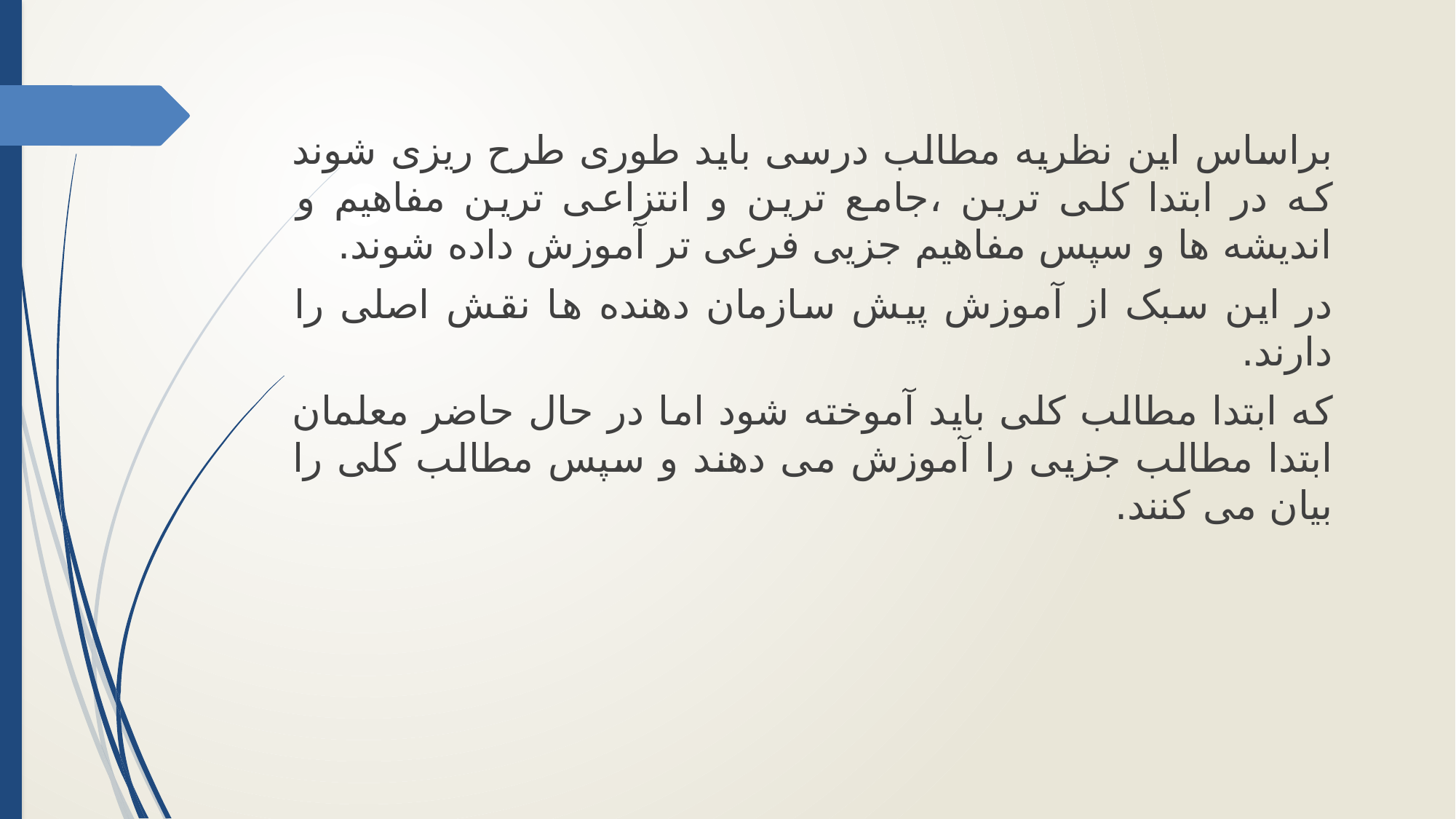

براساس این نظریه مطالب درسی باید طوری طرح ریزی شوند که در ابتدا کلی ترین ،جامع ترین و انتزاعی ترین مفاهیم و اندیشه ها و سپس مفاهیم جزیی فرعی تر آموزش داده شوند.
در این سبک از آموزش پیش سازمان دهنده ها نقش اصلی را دارند.
که ابتدا مطالب کلی باید آموخته شود اما در حال حاضر معلمان ابتدا مطالب جزیی را آموزش می دهند و سپس مطالب کلی را بیان می کنند.